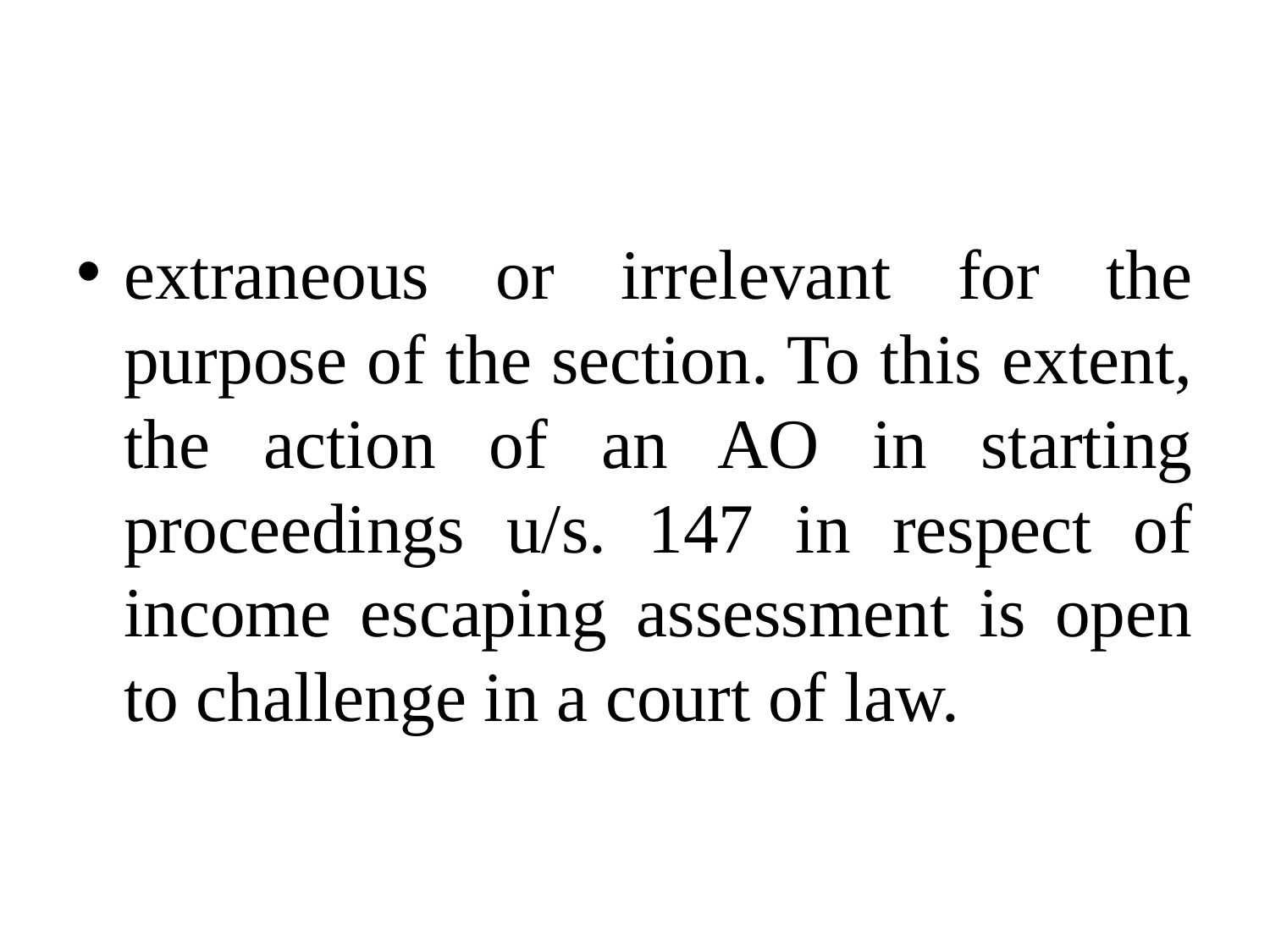

#
extraneous or irrelevant for the purpose of the section. To this extent, the action of an AO in starting proceedings u/s. 147 in respect of income escaping assessment is open to challenge in a court of law.